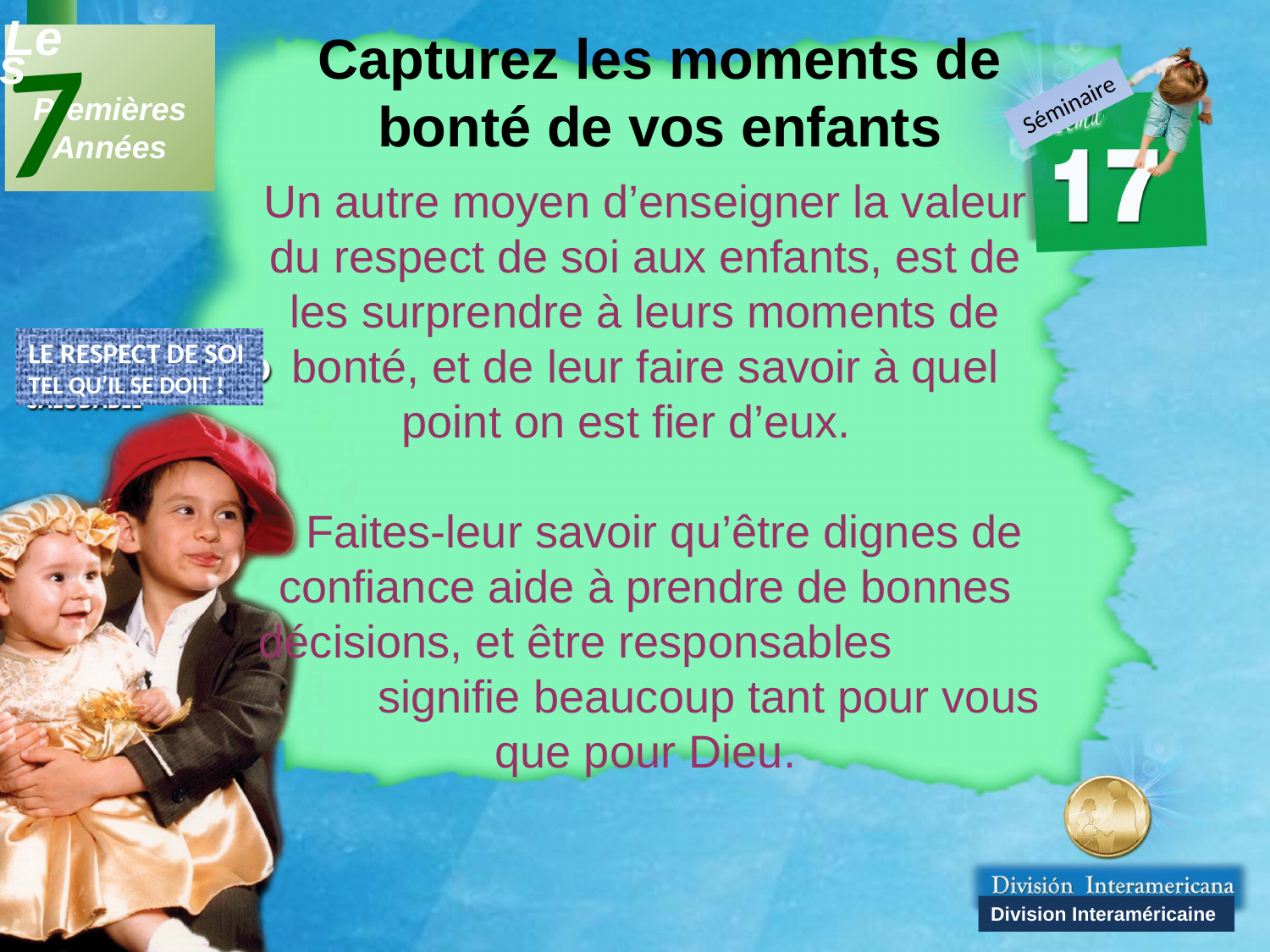

7
Les
         Premières
Années
Capturez les moments de bonté de vos enfants
Séminaire
Un autre moyen d’enseigner la valeur du respect de soi aux enfants, est de les surprendre à leurs moments de bonté, et de leur faire savoir à quel point on est fier d’eux.

   Faites-leur savoir qu’être dignes de confiance aide à prendre de bonnes décisions, et être responsables           	signifie beaucoup tant pour vous que pour Dieu.
LE RESPECT DE SOI
TEL QU’IL SE DOIT !
Division Interaméricaine